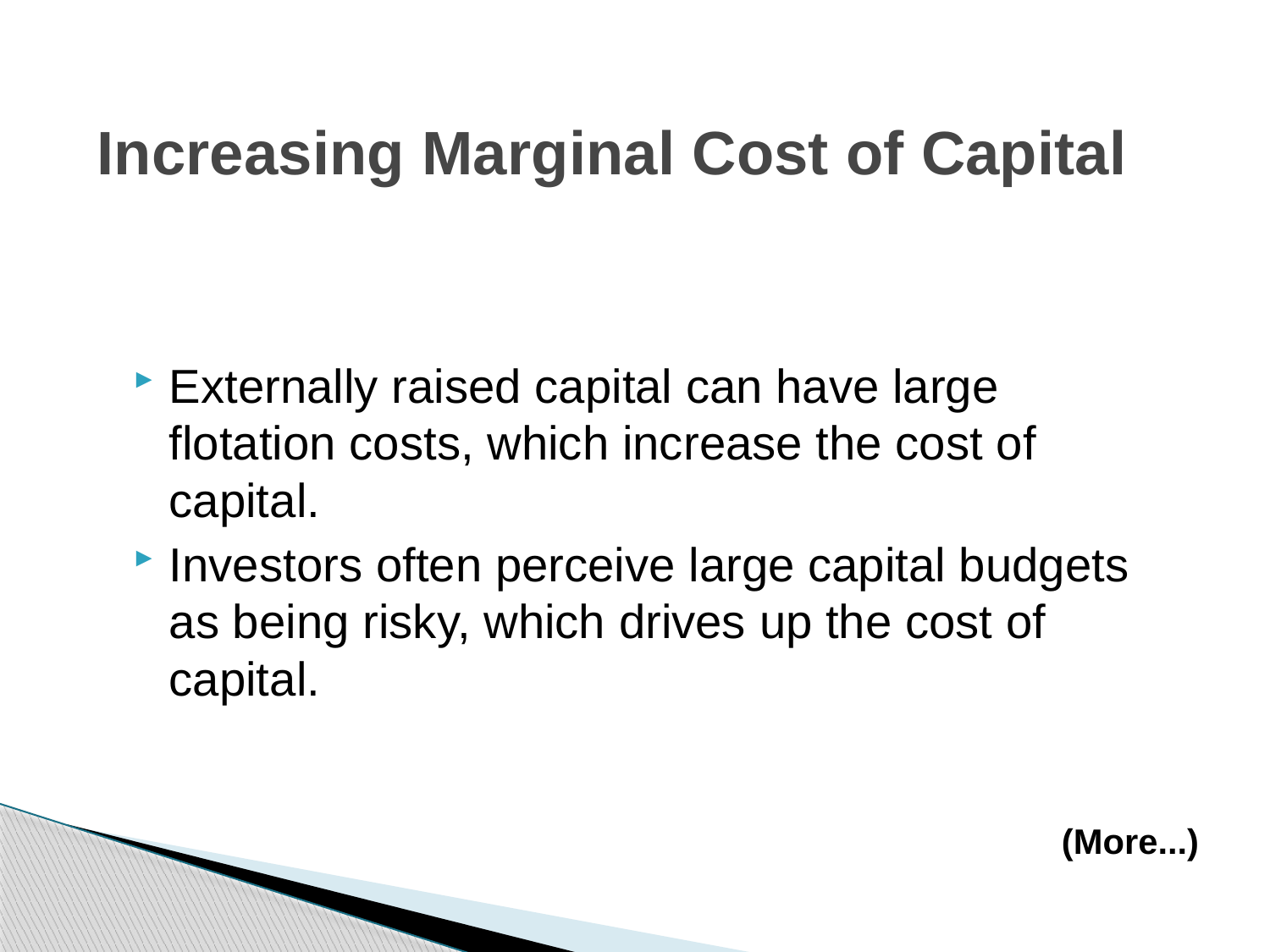

# Increasing Marginal Cost of Capital
Externally raised capital can have large flotation costs, which increase the cost of capital.
Investors often perceive large capital budgets as being risky, which drives up the cost of capital.
(More...)